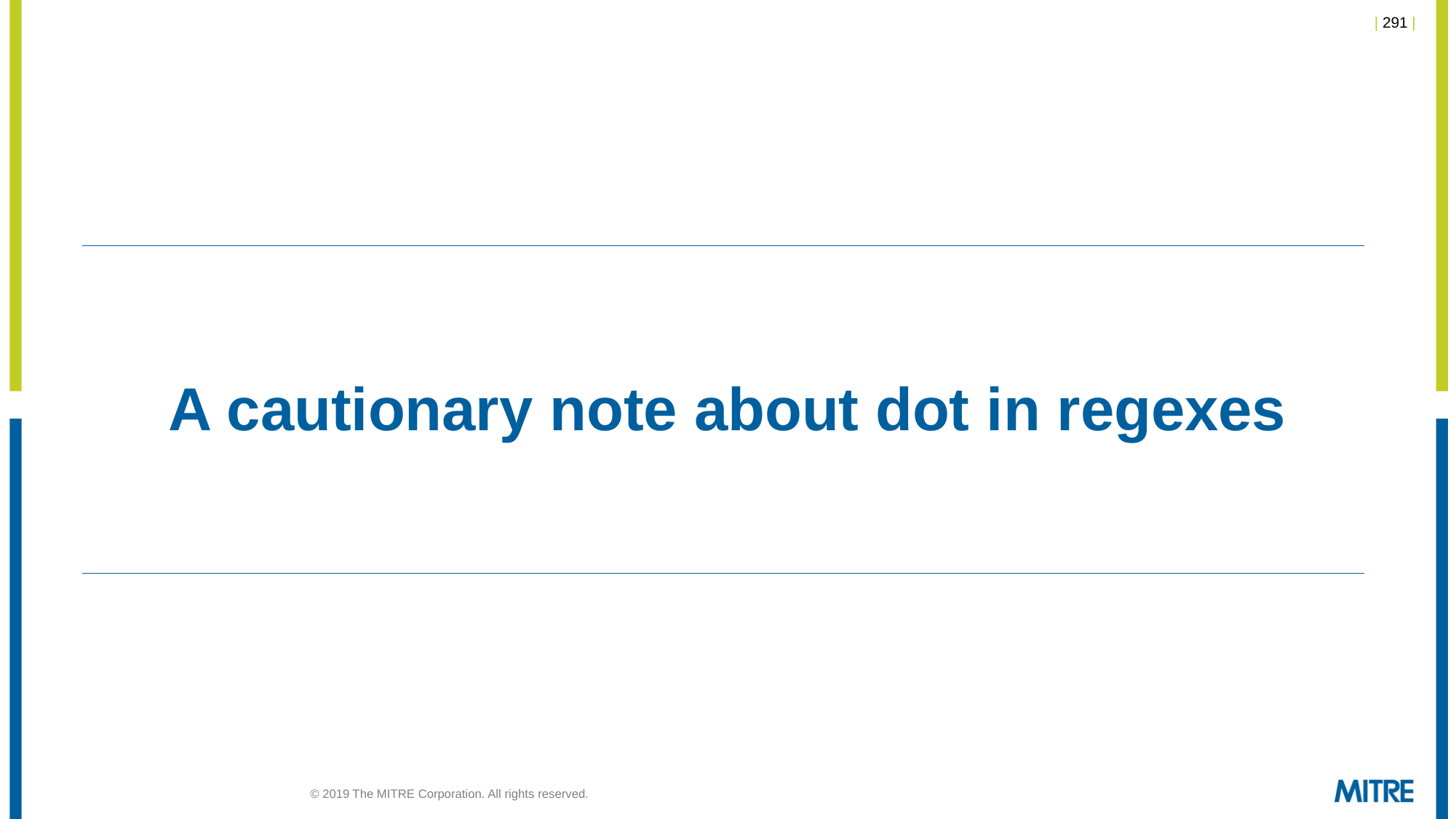

# A cautionary note about dot in regexes
© 2019 The MITRE Corporation. All rights reserved.